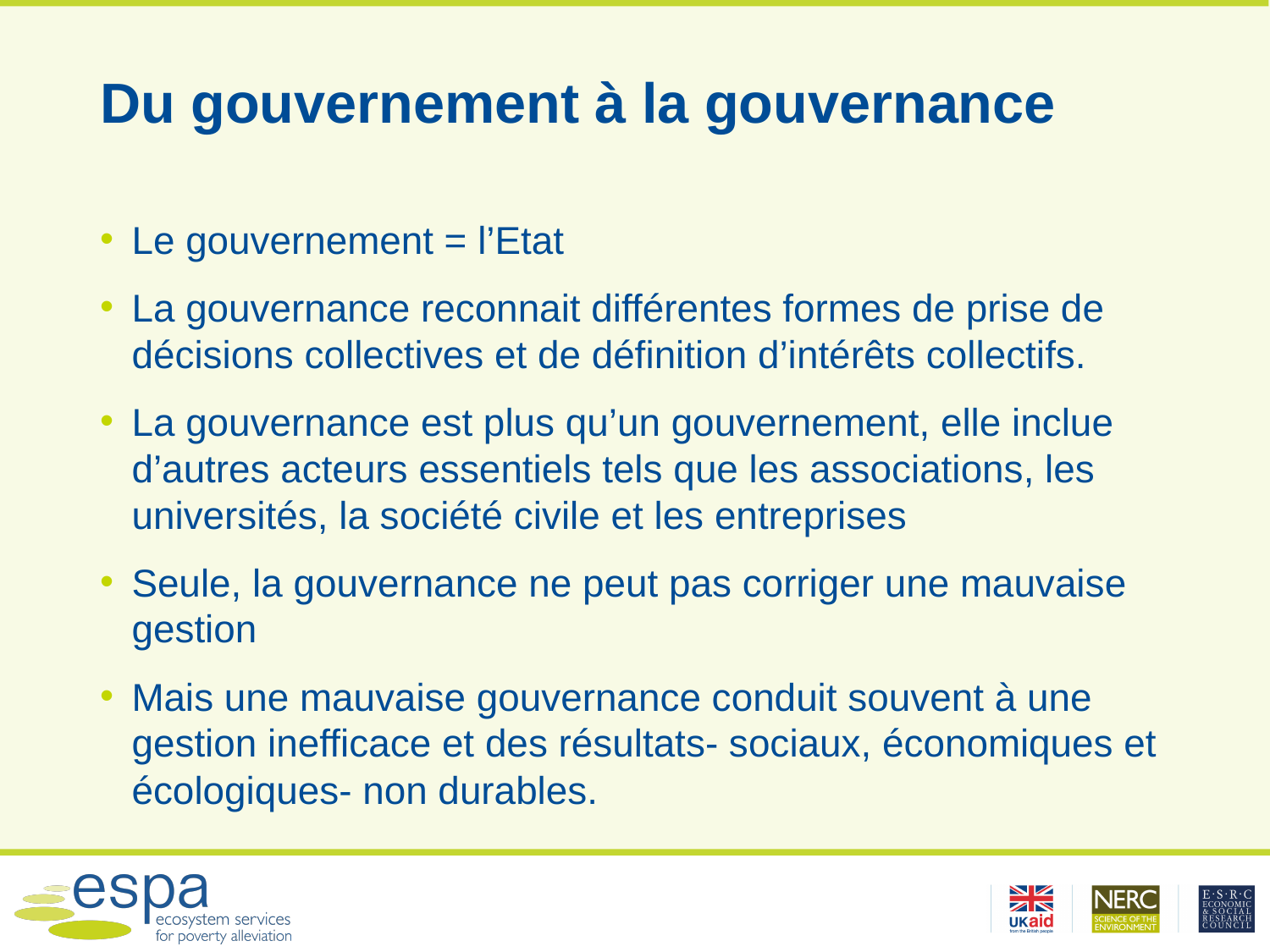

# Du gouvernement à la gouvernance
Le gouvernement = l’Etat
La gouvernance reconnait différentes formes de prise de décisions collectives et de définition d’intérêts collectifs.
La gouvernance est plus qu’un gouvernement, elle inclue d’autres acteurs essentiels tels que les associations, les universités, la société civile et les entreprises
Seule, la gouvernance ne peut pas corriger une mauvaise gestion
Mais une mauvaise gouvernance conduit souvent à une gestion inefficace et des résultats- sociaux, économiques et écologiques- non durables.